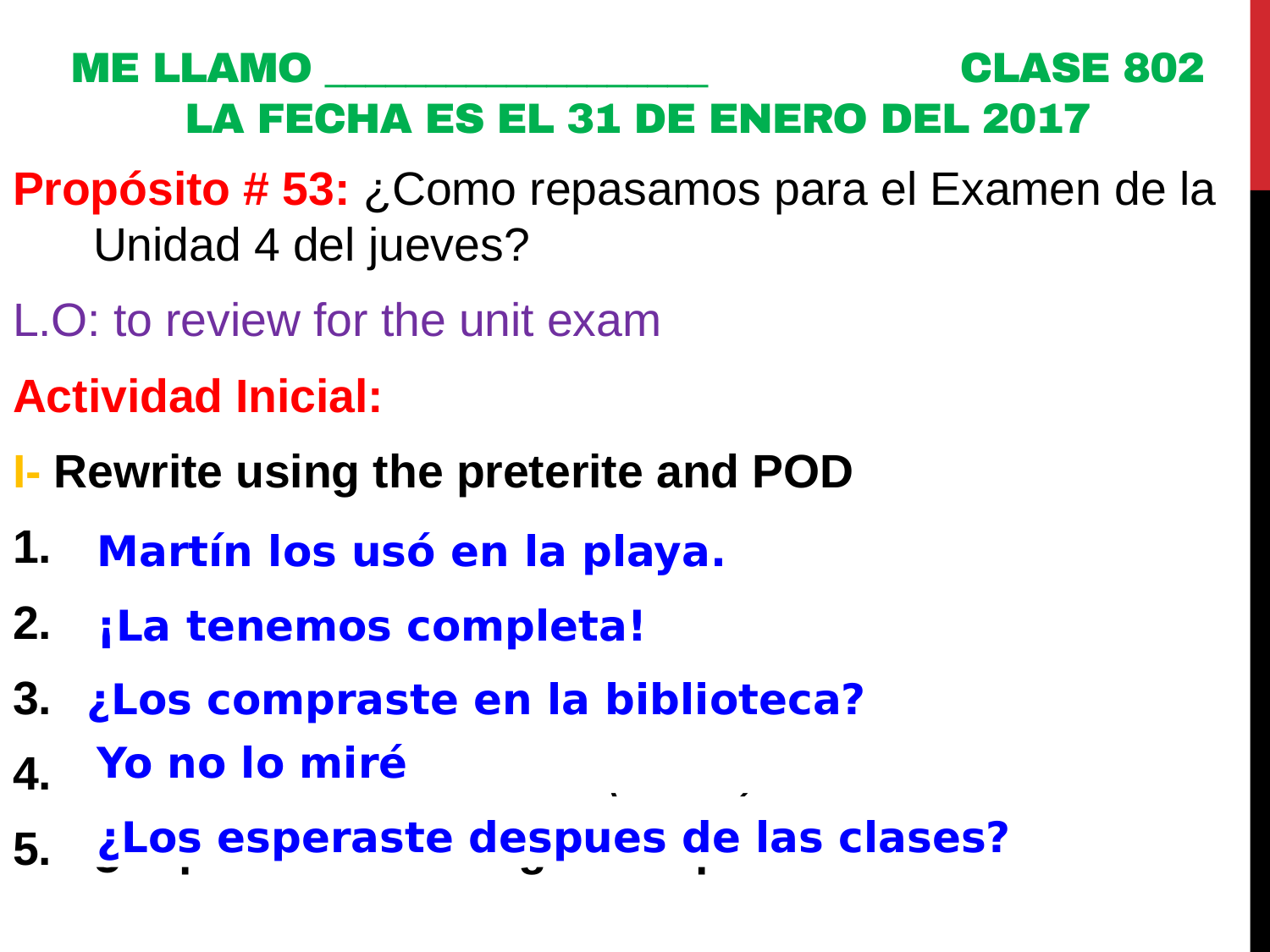

# Me llamo ___________________ 		Clase 802 La fecha es el 31 de ENero del 2017
Propósito # 53: ¿Como repasamos para el Examen de la Unidad 4 del jueves?
L.O: to review for the unit exam
Actividad Inicial:
I- Rewrite using the preterite and POD
Martin usa los anteojos de sol en la playa.
¡Tenemos la tarea completa!
¿Compras libros en la biblioteca?
Yo no miro el noticiero (tv news).
¿Esperas a tus amigos después de las clases?
Martín los usó en la playa.
¡La tenemos completa!
¿Los compraste en la biblioteca?
Yo no lo miré
¿Los esperaste despues de las clases?